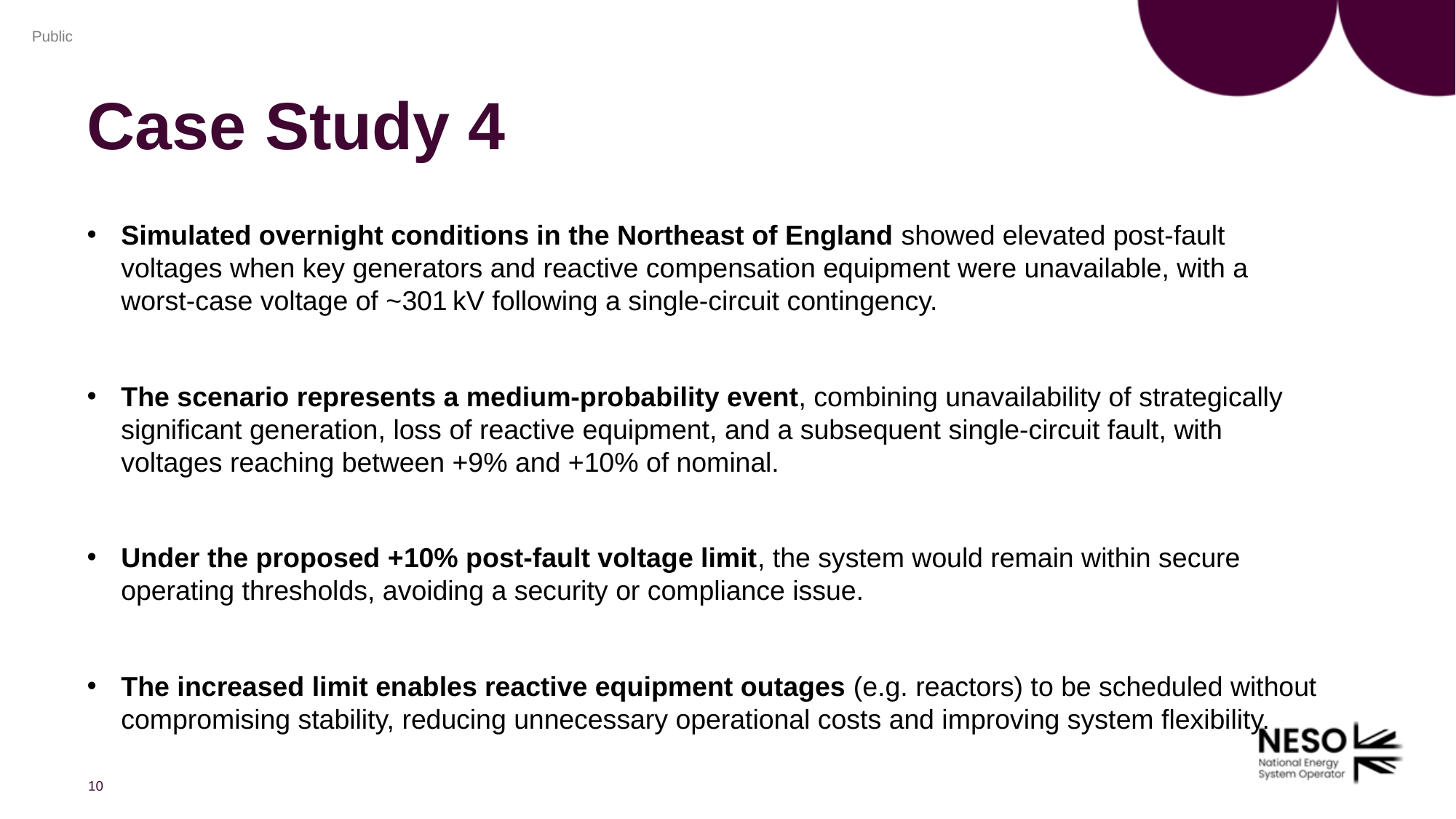

# Case Study 4
Simulated overnight conditions in the Northeast of England showed elevated post‑fault voltages when key generators and reactive compensation equipment were unavailable, with a worst‑case voltage of ~301 kV following a single‑circuit contingency.

The scenario represents a medium‑probability event, combining unavailability of strategically significant generation, loss of reactive equipment, and a subsequent single‑circuit fault, with voltages reaching between +9% and +10% of nominal.

Under the proposed +10% post‑fault voltage limit, the system would remain within secure operating thresholds, avoiding a security or compliance issue.

The increased limit enables reactive equipment outages (e.g. reactors) to be scheduled without compromising stability, reducing unnecessary operational costs and improving system flexibility.